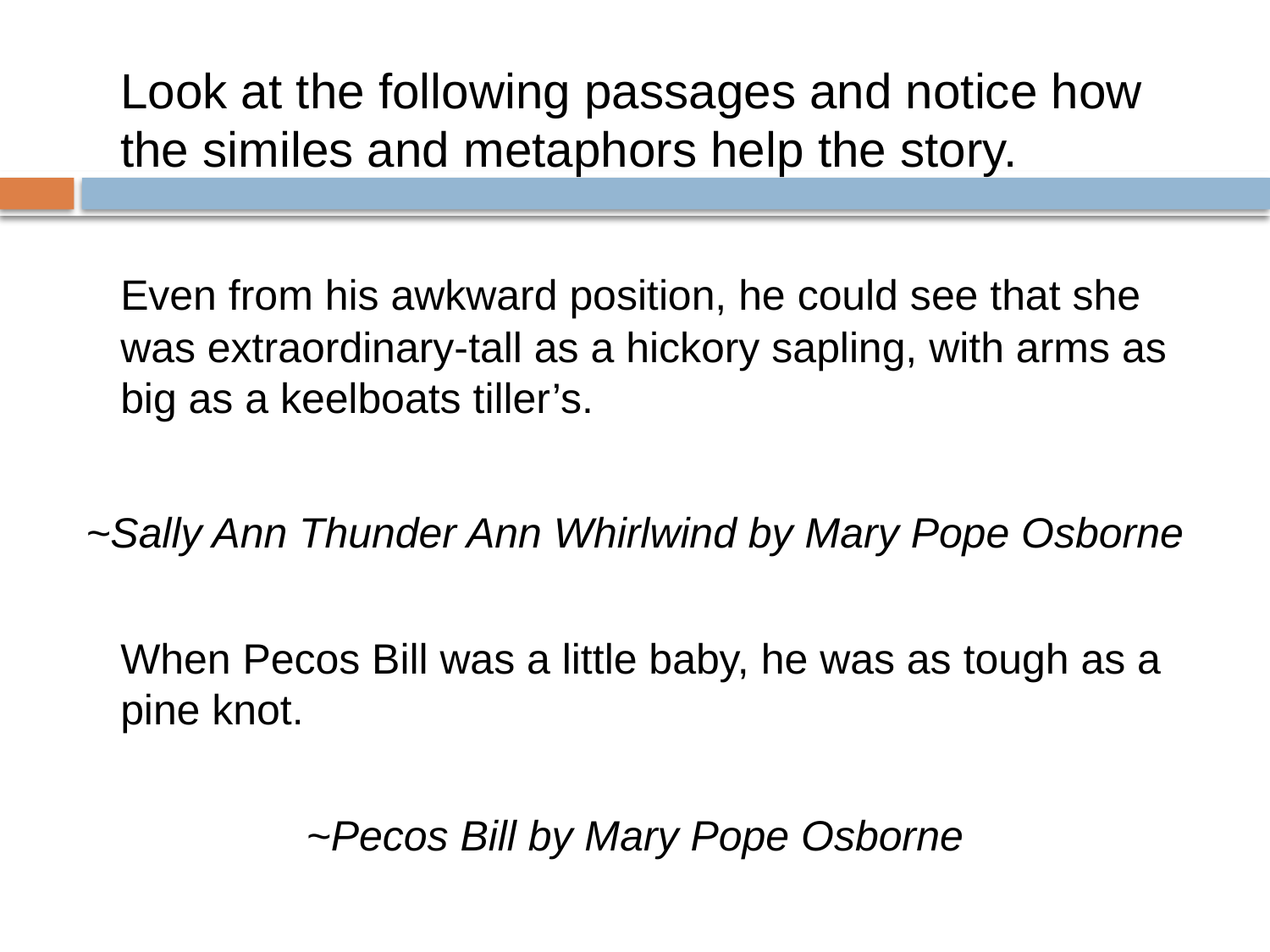

Look at the following passages and notice how the similes and metaphors help the story.

	Even from his awkward position, he could see that she was extraordinary-tall as a hickory sapling, with arms as big as a keelboats tiller’s.

~Sally Ann Thunder Ann Whirlwind by Mary Pope Osborne

	When Pecos Bill was a little baby, he was as tough as a pine knot.

~Pecos Bill by Mary Pope Osborne